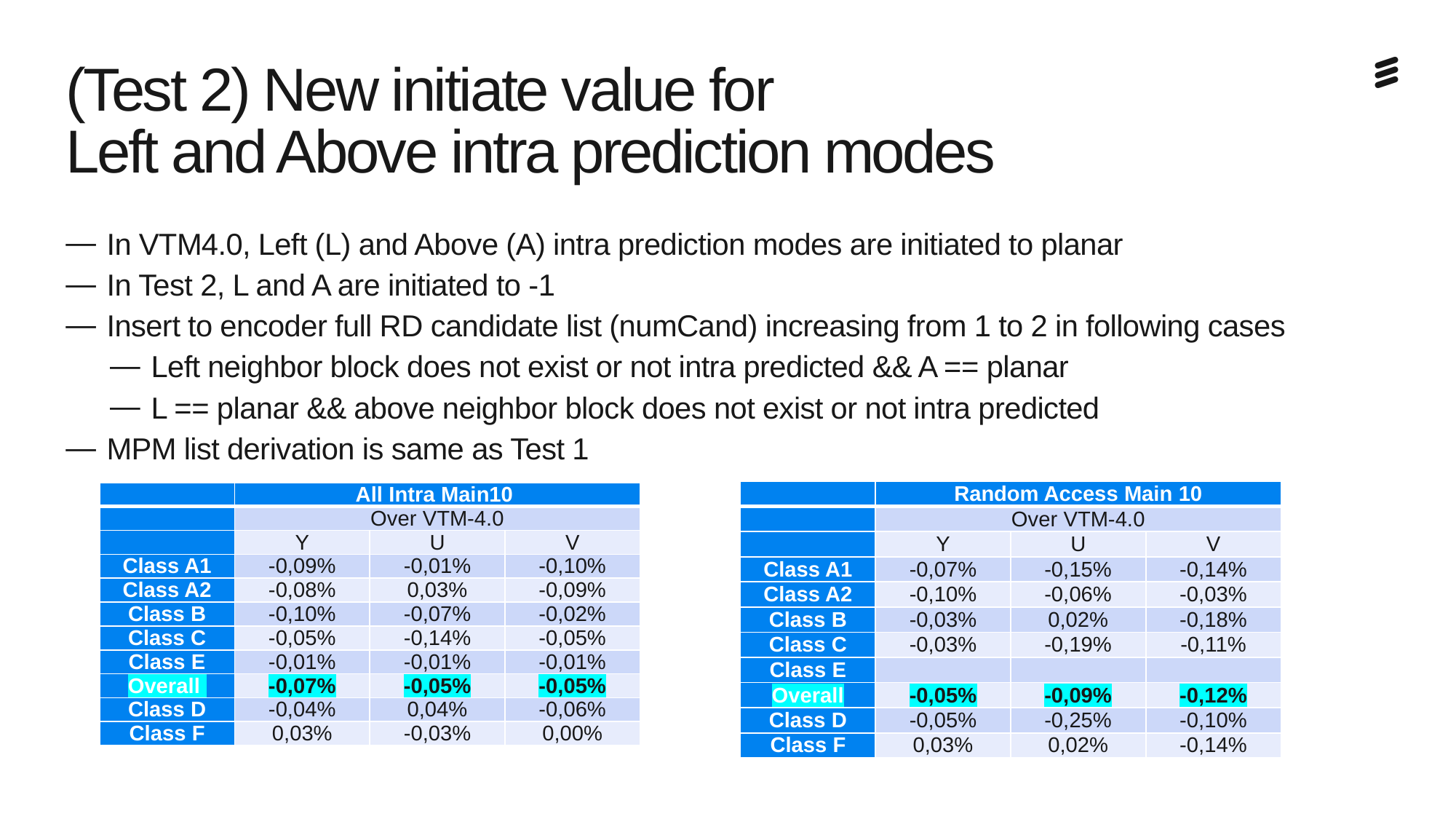

# (Test 2) New initiate value for Left and Above intra prediction modes
In VTM4.0, Left (L) and Above (A) intra prediction modes are initiated to planar
In Test 2, L and A are initiated to -1
Insert to encoder full RD candidate list (numCand) increasing from 1 to 2 in following cases
Left neighbor block does not exist or not intra predicted && A == planar
L == planar && above neighbor block does not exist or not intra predicted
MPM list derivation is same as Test 1

|  | Random Access Main 10 |  |  |
| --- | --- | --- | --- |
|  | Over VTM-4.0 |  |  |
|  | Y | U | V |
| Class A1 | -0,07% | -0,15% | -0,14% |
| Class A2 | -0,10% | -0,06% | -0,03% |
| Class B | -0,03% | 0,02% | -0,18% |
| Class C | -0,03% | -0,19% | -0,11% |
| Class E |  |  |  |
| Overall | -0,05% | -0,09% | -0,12% |
| Class D | -0,05% | -0,25% | -0,10% |
| Class F | 0,03% | 0,02% | -0,14% |
|  | All Intra Main10 |  |  |
| --- | --- | --- | --- |
|  | Over VTM-4.0 |  |  |
|  | Y | U | V |
| Class A1 | -0,09% | -0,01% | -0,10% |
| Class A2 | -0,08% | 0,03% | -0,09% |
| Class B | -0,10% | -0,07% | -0,02% |
| Class C | -0,05% | -0,14% | -0,05% |
| Class E | -0,01% | -0,01% | -0,01% |
| Overall | -0,07% | -0,05% | -0,05% |
| Class D | -0,04% | 0,04% | -0,06% |
| Class F | 0,03% | -0,03% | 0,00% |